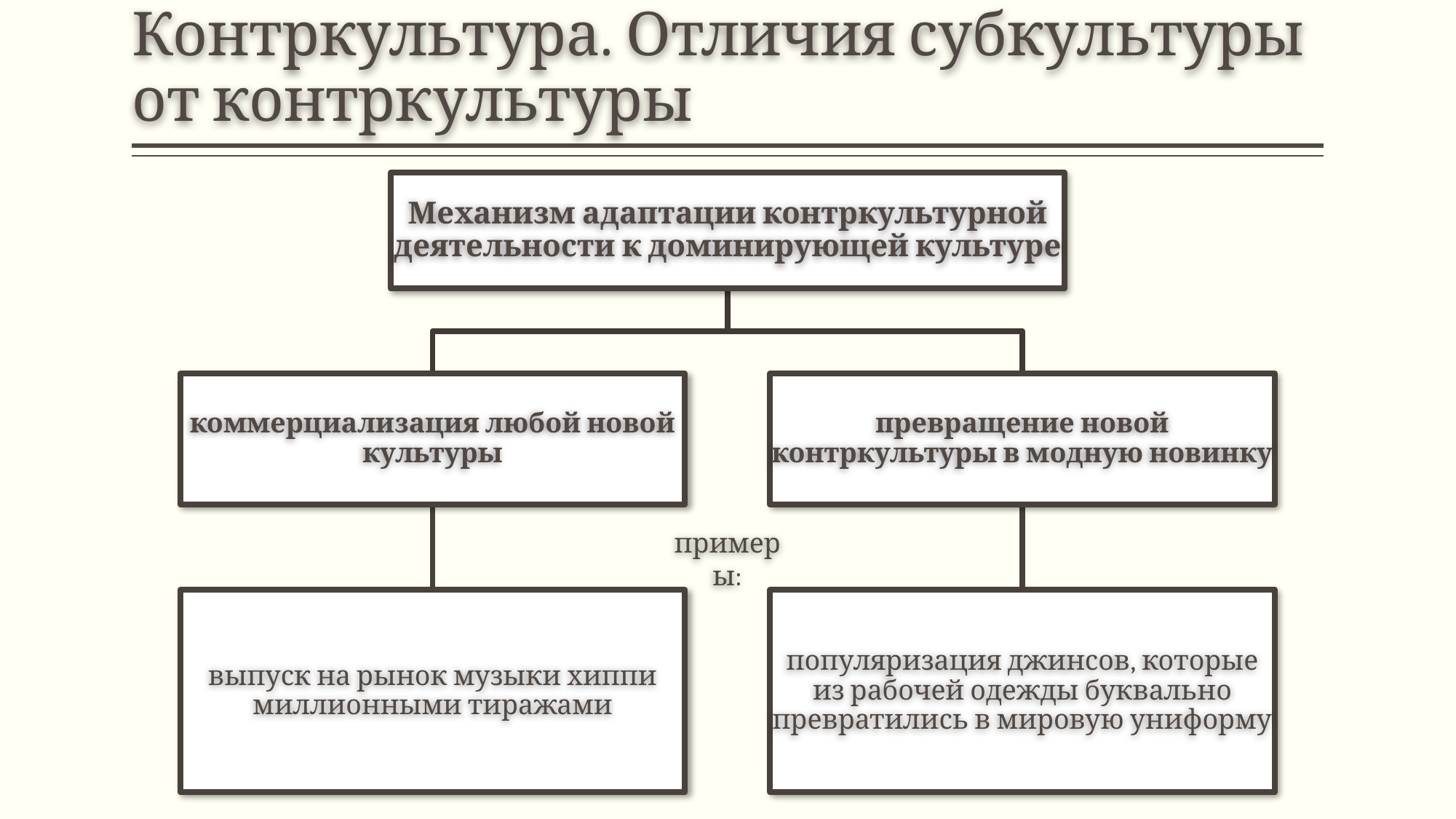

# Контркультура. Отличия субкультуры от контркультуры

Механизм адаптации контркультурной деятельности к доминирующей культуре

коммерциализация любой новой культуры

превращение новой контркультуры в модную новинку

выпуск на рынок музыки хиппи миллионными тиражами

популяризация джинсов, которые из рабочей одежды буквально превратились в мировую униформу
примеры: